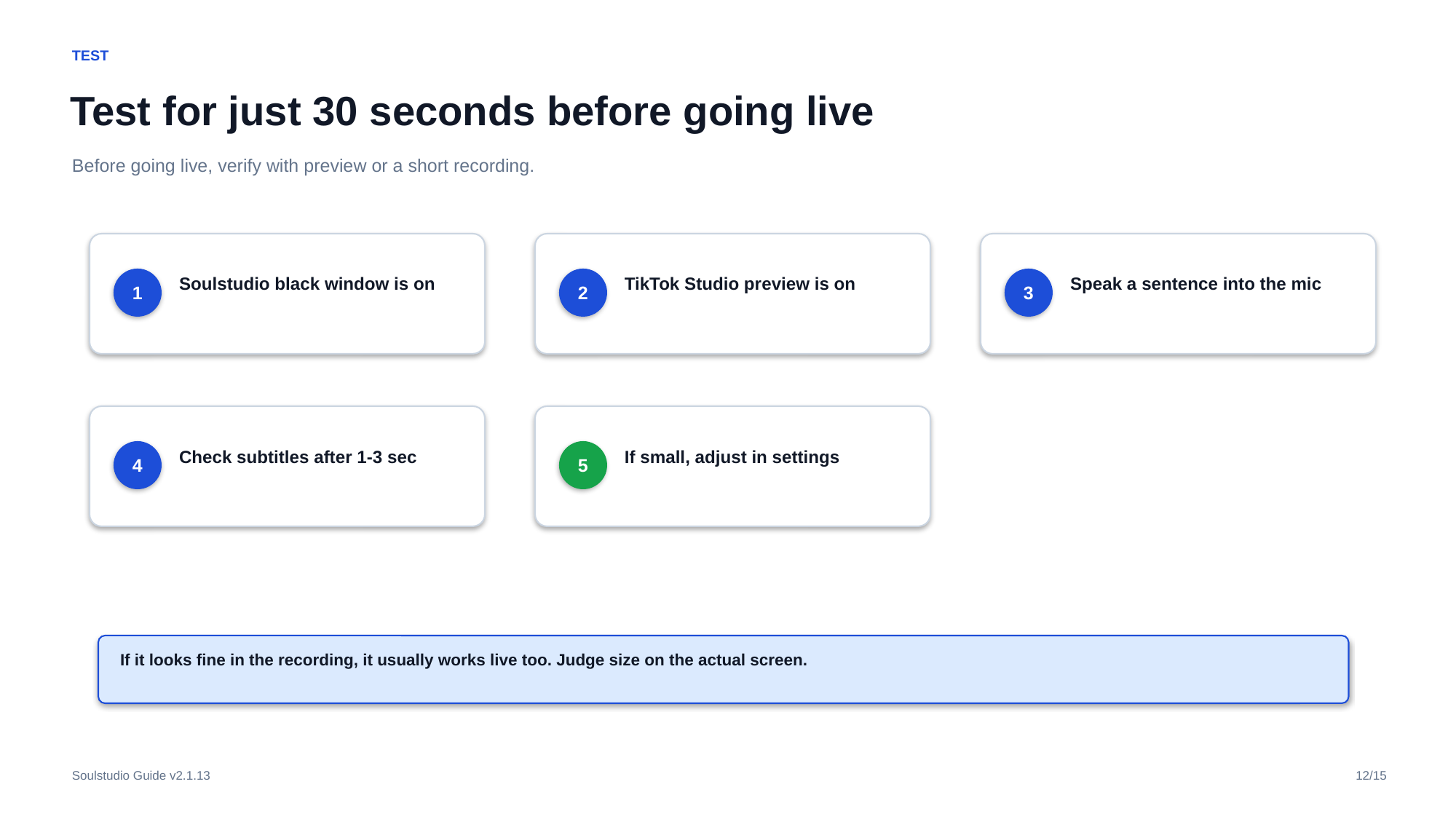

TEST
Test for just 30 seconds before going live
Before going live, verify with preview or a short recording.

1
2
3
Soulstudio black window is on
TikTok Studio preview is on
Speak a sentence into the mic

4
5
Check subtitles after 1-3 sec
If small, adjust in settings

If it looks fine in the recording, it usually works live too. Judge size on the actual screen.
Soulstudio Guide v2.1.13
12/15